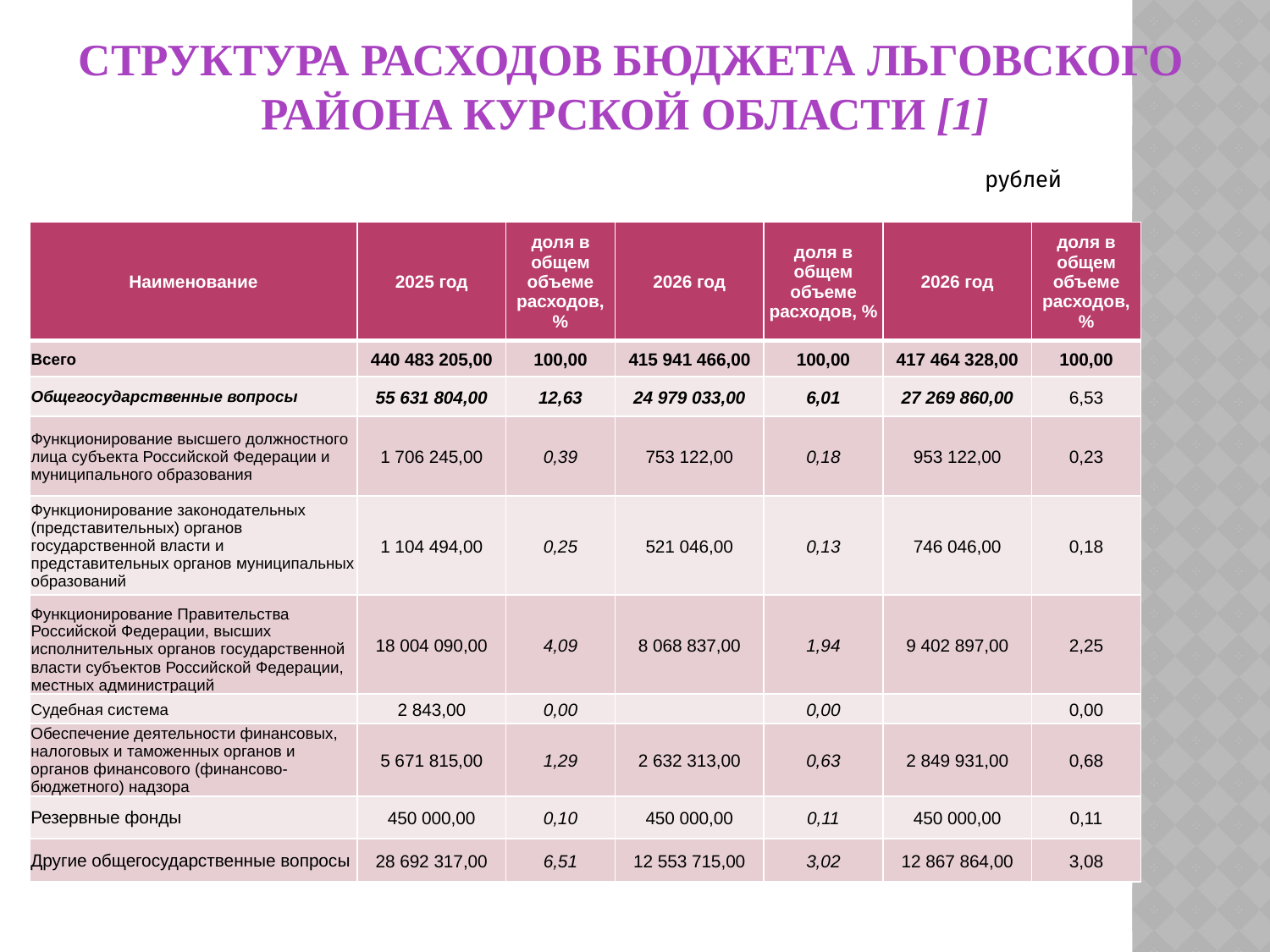

# СТРУКТУРА РАСХОДОВ БЮДЖЕТА ЛЬГОВСКОГО РАЙОНА КУРСКОЙ ОБЛАСТИ [1]
рублей
| Наименование | 2025 год | доля в общем объеме расходов, % | 2026 год | доля в общем объеме расходов, % | 2026 год | доля в общем объеме расходов, % |
| --- | --- | --- | --- | --- | --- | --- |
| Всего | 440 483 205,00 | 100,00 | 415 941 466,00 | 100,00 | 417 464 328,00 | 100,00 |
| Общегосударственные вопросы | 55 631 804,00 | 12,63 | 24 979 033,00 | 6,01 | 27 269 860,00 | 6,53 |
| Функционирование высшего должностного лица субъекта Российской Федерации и муниципального образования | 1 706 245,00 | 0,39 | 753 122,00 | 0,18 | 953 122,00 | 0,23 |
| Функционирование законодательных (представительных) органов государственной власти и представительных органов муниципальных образований | 1 104 494,00 | 0,25 | 521 046,00 | 0,13 | 746 046,00 | 0,18 |
| Функционирование Правительства Российской Федерации, высших исполнительных органов государственной власти субъектов Российской Федерации, местных администраций | 18 004 090,00 | 4,09 | 8 068 837,00 | 1,94 | 9 402 897,00 | 2,25 |
| Судебная система | 2 843,00 | 0,00 |  | 0,00 |  | 0,00 |
| Обеспечение деятельности финансовых, налоговых и таможенных органов и органов финансового (финансово-бюджетного) надзора | 5 671 815,00 | 1,29 | 2 632 313,00 | 0,63 | 2 849 931,00 | 0,68 |
| Резервные фонды | 450 000,00 | 0,10 | 450 000,00 | 0,11 | 450 000,00 | 0,11 |
| Другие общегосударственные вопросы | 28 692 317,00 | 6,51 | 12 553 715,00 | 3,02 | 12 867 864,00 | 3,08 |